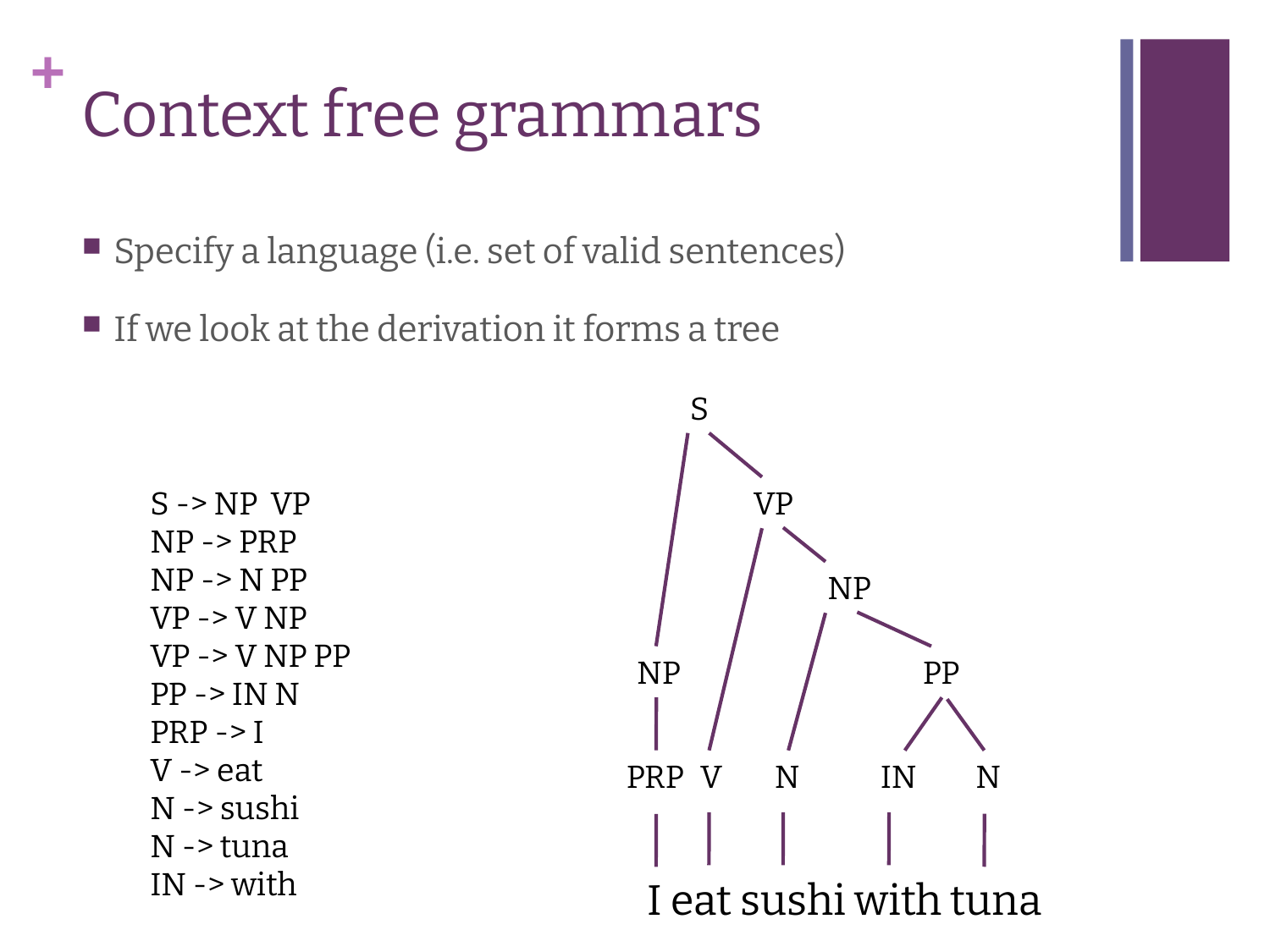

# Context free grammars
Specify a language (i.e. set of valid sentences)
If we look at the derivation it forms a tree
S
S -> NP  VP
NP -> PRP
NP -> N PP
VP -> V NP
VP -> V NP PP
PP -> IN N
PRP -> I
V -> eat
N -> sushi
N -> tuna
IN -> with
VP
NP
NP
PP
PRP
V
N
IN
N
I eat sushi with tuna